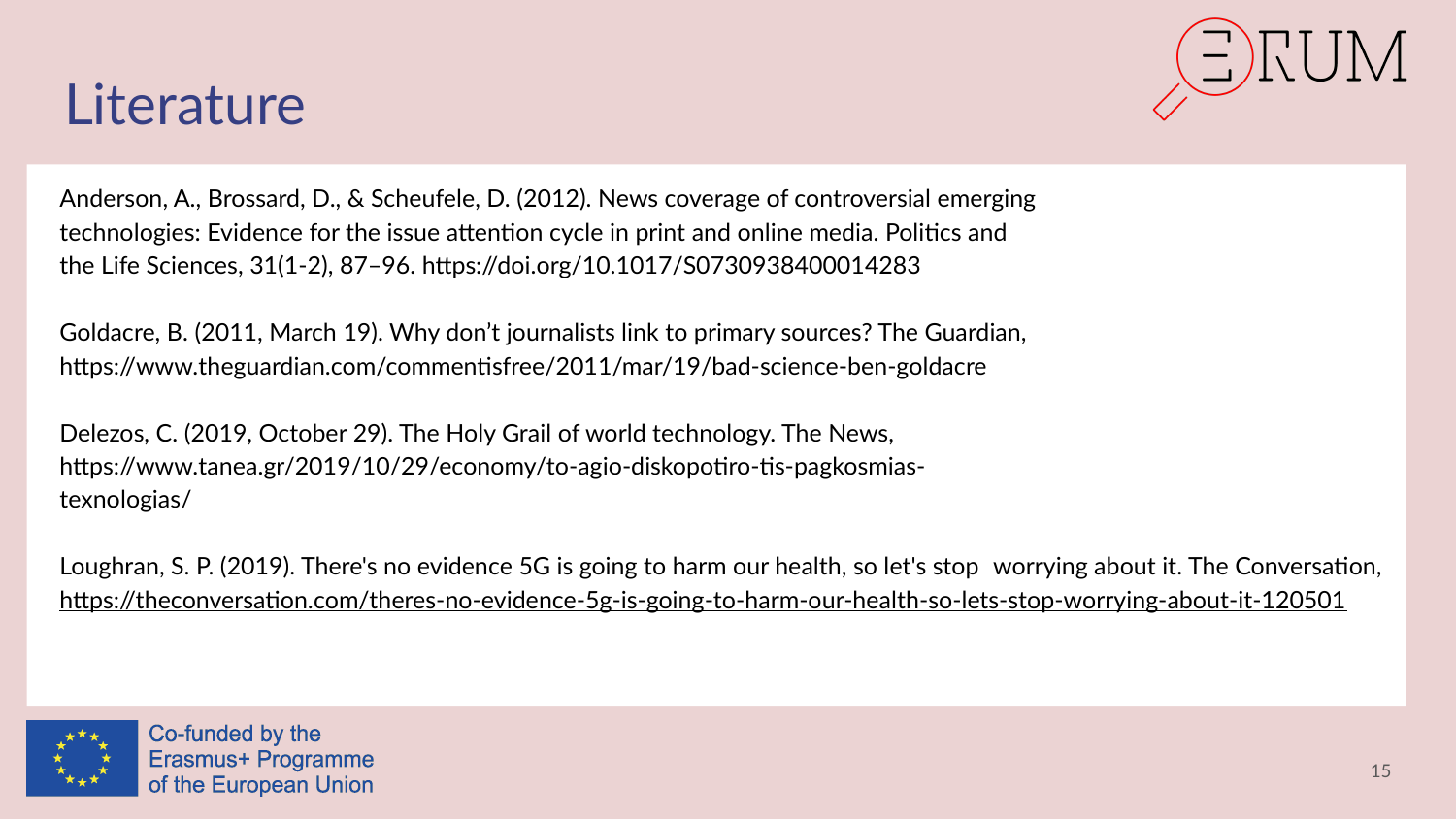

# Literature
Anderson, A., Brossard, D., & Scheufele, D. (2012). News coverage of controversial emerging
technologies: Evidence for the issue attention cycle in print and online media. Politics and
the Life Sciences, 31(1-2), 87–96. https://doi.org/10.1017/S0730938400014283

Goldacre, B. (2011, March 19). Why don’t journalists link to primary sources? The Guardian,  https://www.theguardian.com/commentisfree/2011/mar/19/bad-science-ben-goldacre

Delezos, C. (2019, October 29). The Holy Grail of world technology. The News, https://www.tanea.gr/2019/10/29/economy/to-agio-diskopotiro-tis-pagkosmias-
texnologias/

Loughran, S. P. (2019). There's no evidence 5G is going to harm our health, so let's stop  worrying about it. The Conversation, https://theconversation.com/theres-no-evidence-5g-is-going-to-harm-our-health-so-lets-stop-worrying-about-it-120501

15